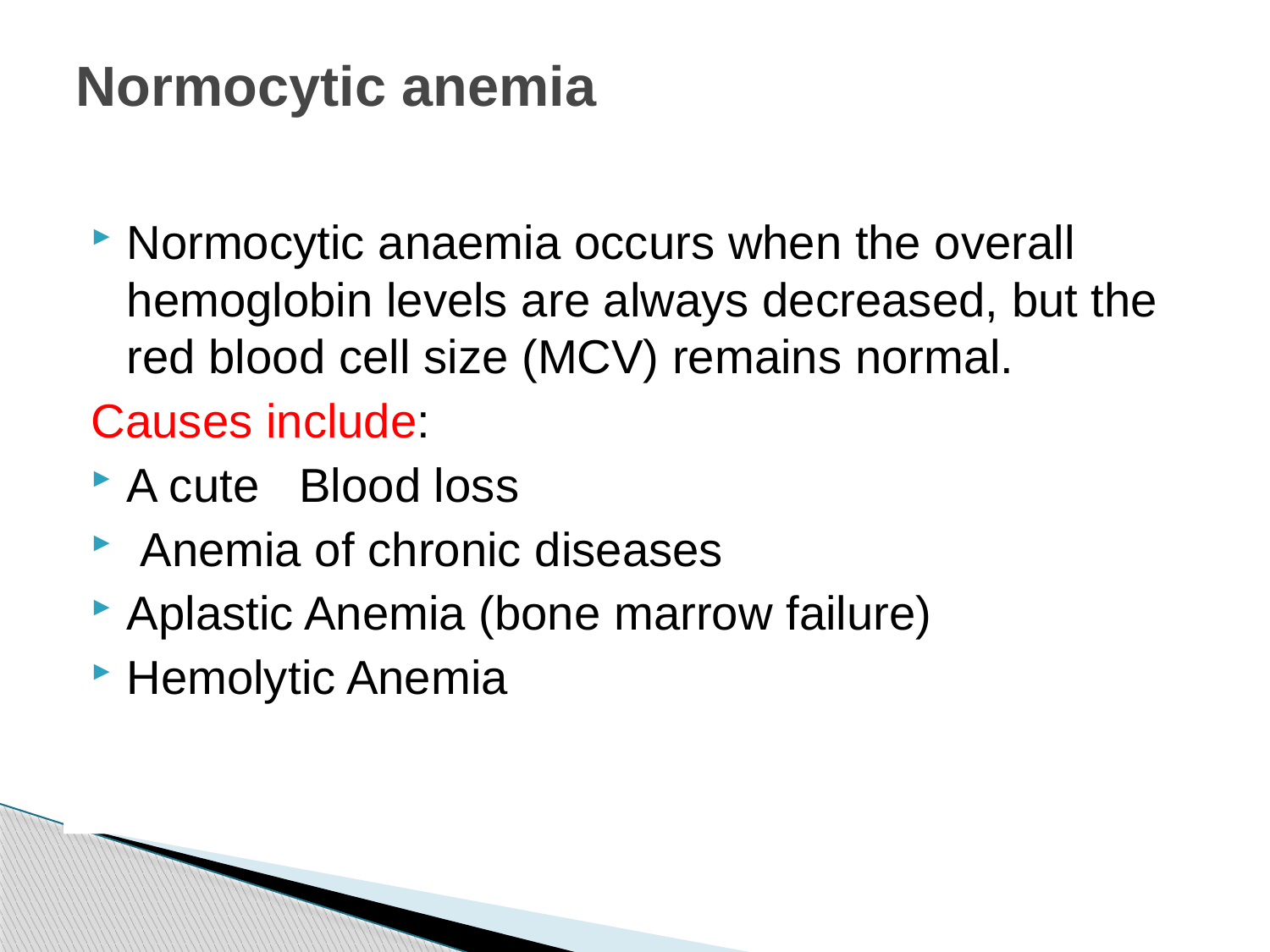

# Normocytic anemia
Normocytic anaemia occurs when the overall hemoglobin levels are always decreased, but the red blood cell size (MCV) remains normal.
Causes include:
A cute   Blood loss
 Anemia of chronic diseases
Aplastic Anemia (bone marrow failure)
Hemolytic Anemia